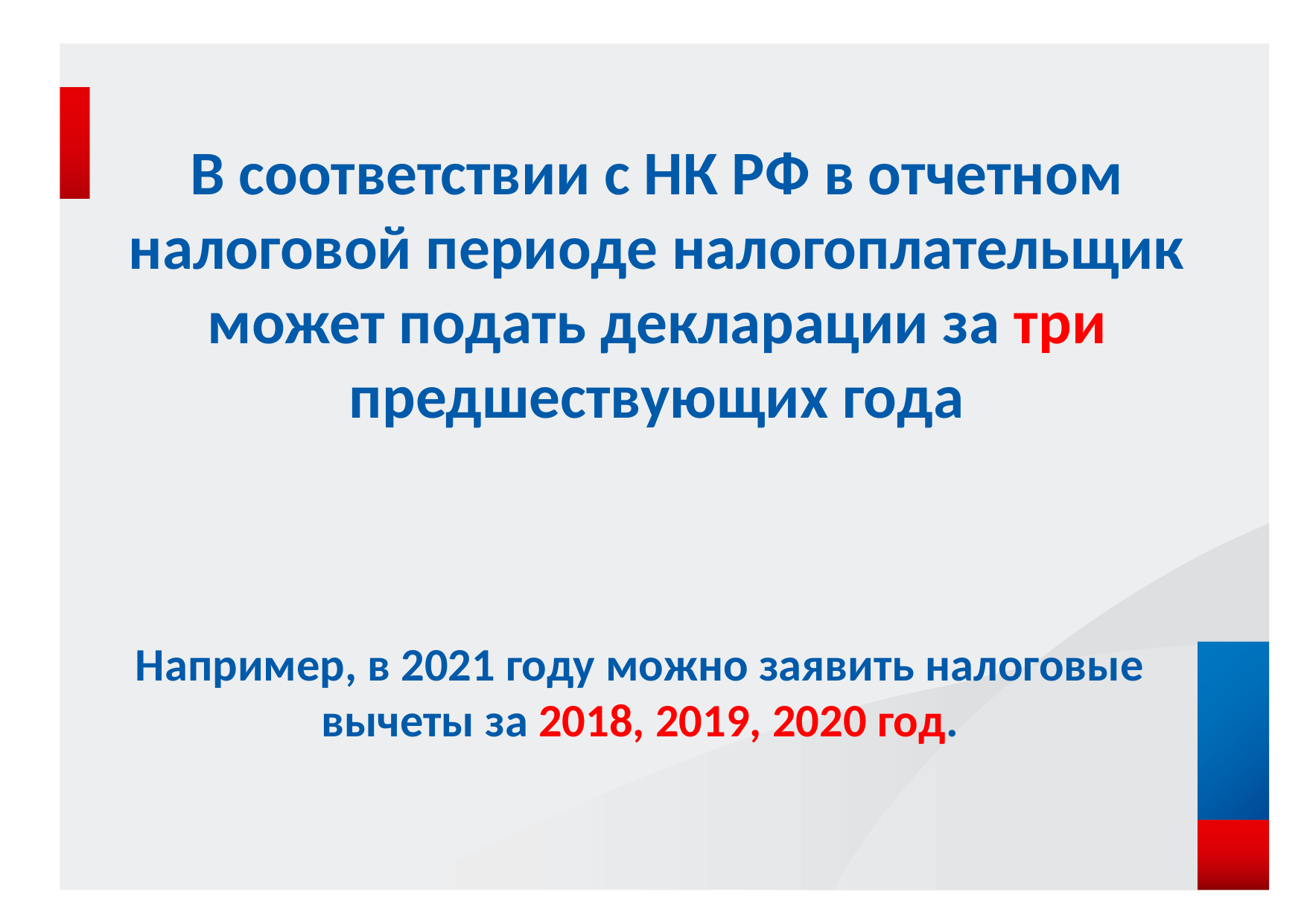

В соответствии с НК РФ в отчетном налоговой периоде налогоплательщик может подать декларации за три предшествующих года

Например, в 2021 году можно заявить налоговые вычеты за 2018, 2019, 2020 год.